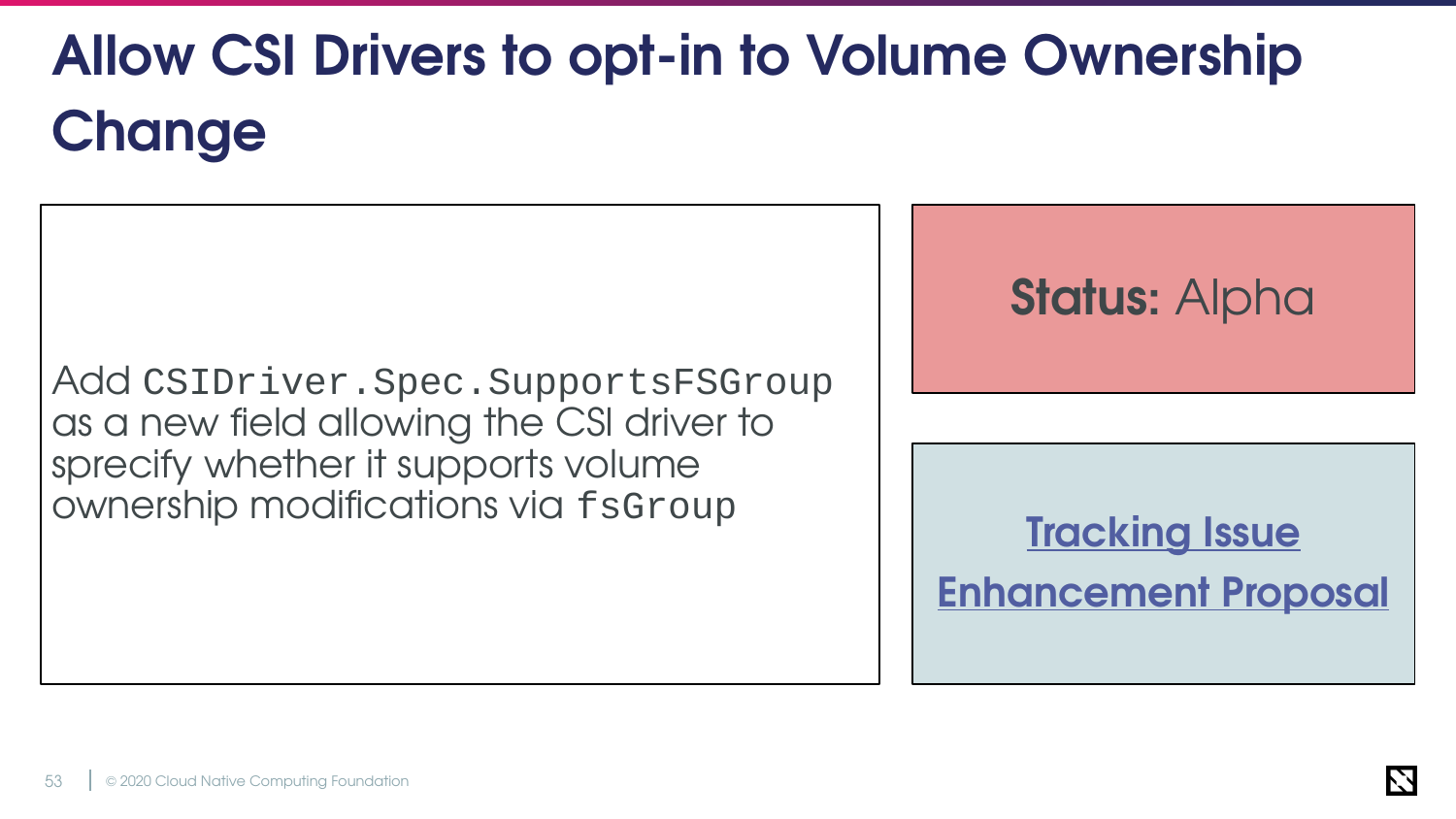

# Allow CSI Drivers to opt-in to Volume Ownership Change
Add CSIDriver.Spec.SupportsFSGroup as a new field allowing the CSI driver to sprecify whether it supports volume ownership modifications via fsGroup
Status: Alpha
Tracking Issue
Enhancement Proposal